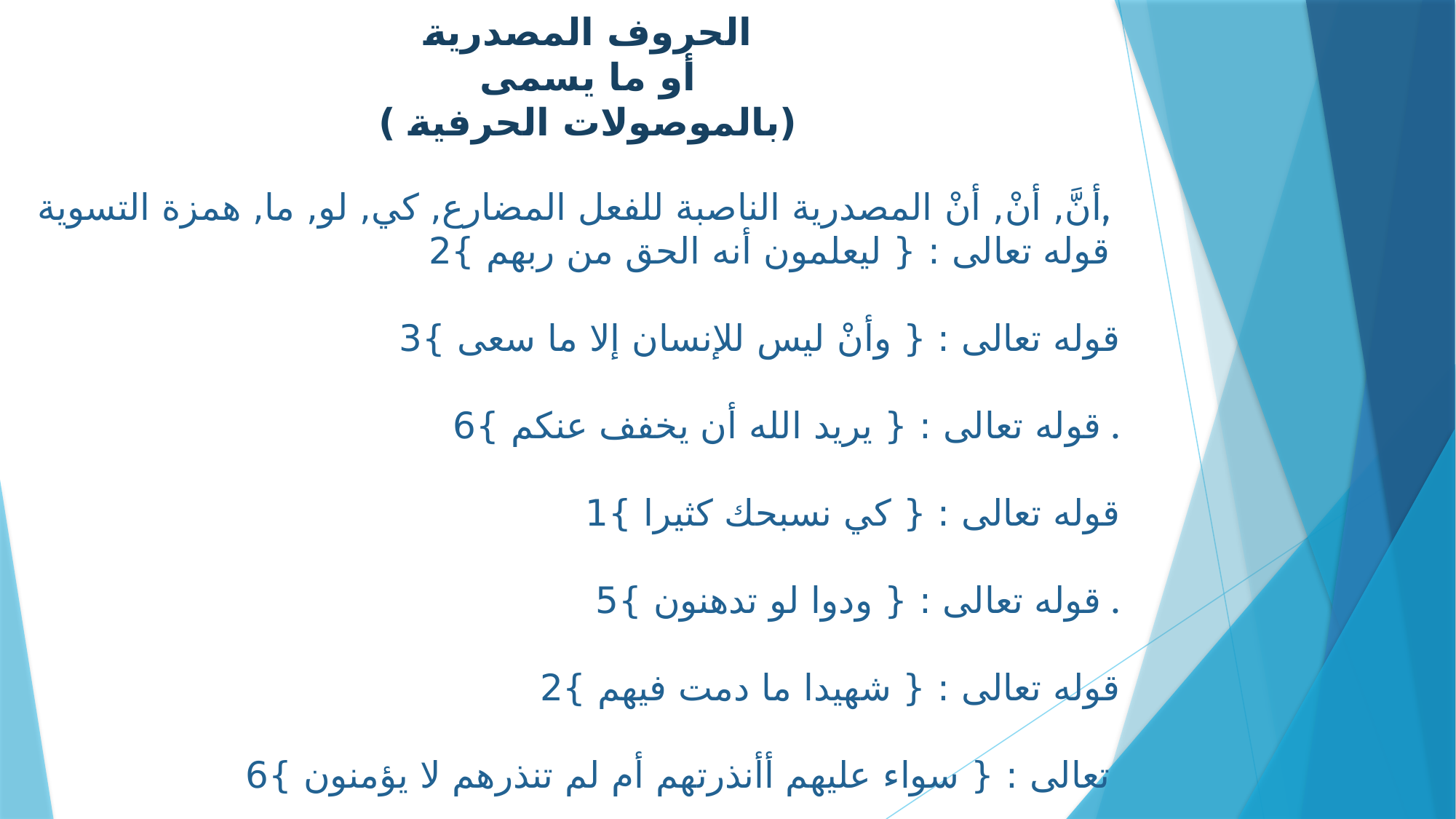

# الحروف المصدرية أو ما يسمى (بالموصولات الحرفية )
أنَّ, أنْ, أنْ المصدرية الناصبة للفعل المضارع, كي, لو, ما, همزة التسوية,
قوله تعالى : { ليعلمون أنه الحق من ربهم }2
قوله تعالى : { وأنْ ليس للإنسان إلا ما سعى }3
قوله تعالى : { يريد الله أن يخفف عنكم }6 .
قوله تعالى : { كي نسبحك كثيرا }1
قوله تعالى : { ودوا لو تدهنون }5 .
قوله تعالى : { شهيدا ما دمت فيهم }2
تعالى : { سواء عليهم أأنذرتهم أم لم تنذرهم لا يؤمنون }6